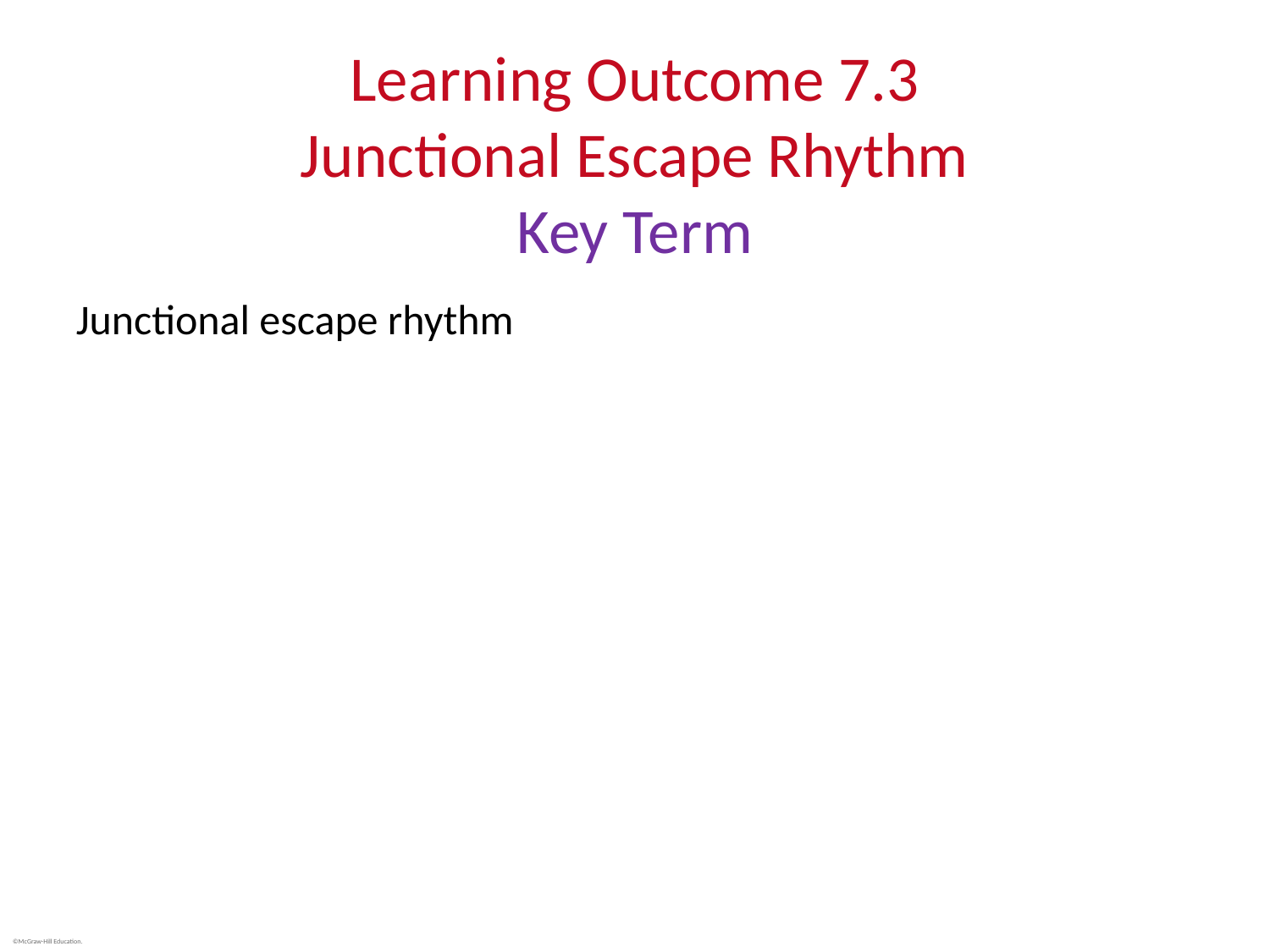

# Learning Outcome 7.3 Junctional Escape Rhythm Key Term
Junctional escape rhythm